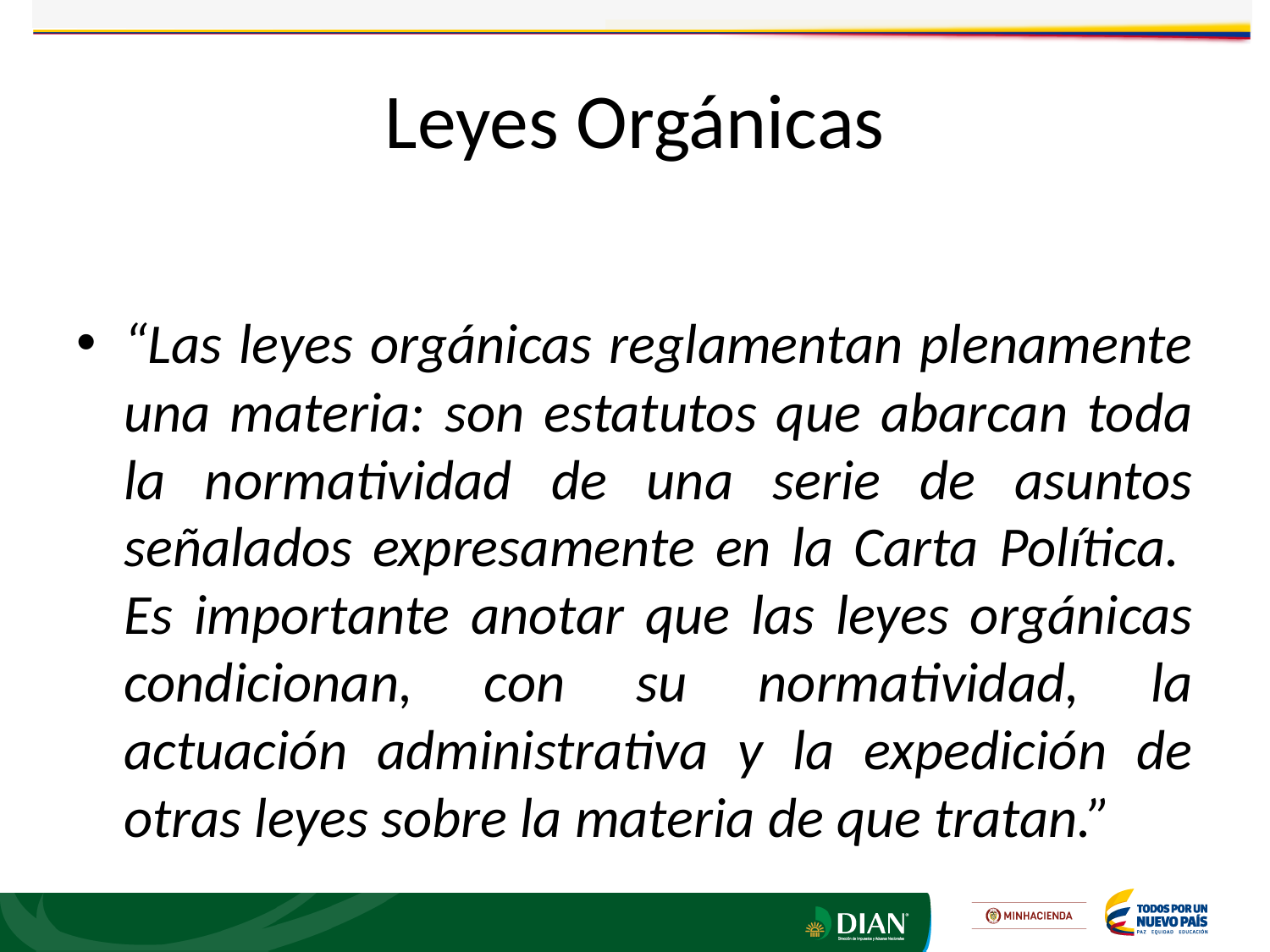

# Leyes Orgánicas

“Las leyes orgánicas reglamentan plenamente una materia: son estatutos que abarcan toda la normatividad de una serie de asuntos señalados expresamente en la Carta Política.  Es importante anotar que las leyes orgánicas condicionan, con su normatividad, la actuación administrativa y la expedición de otras leyes sobre la materia de que tratan.”